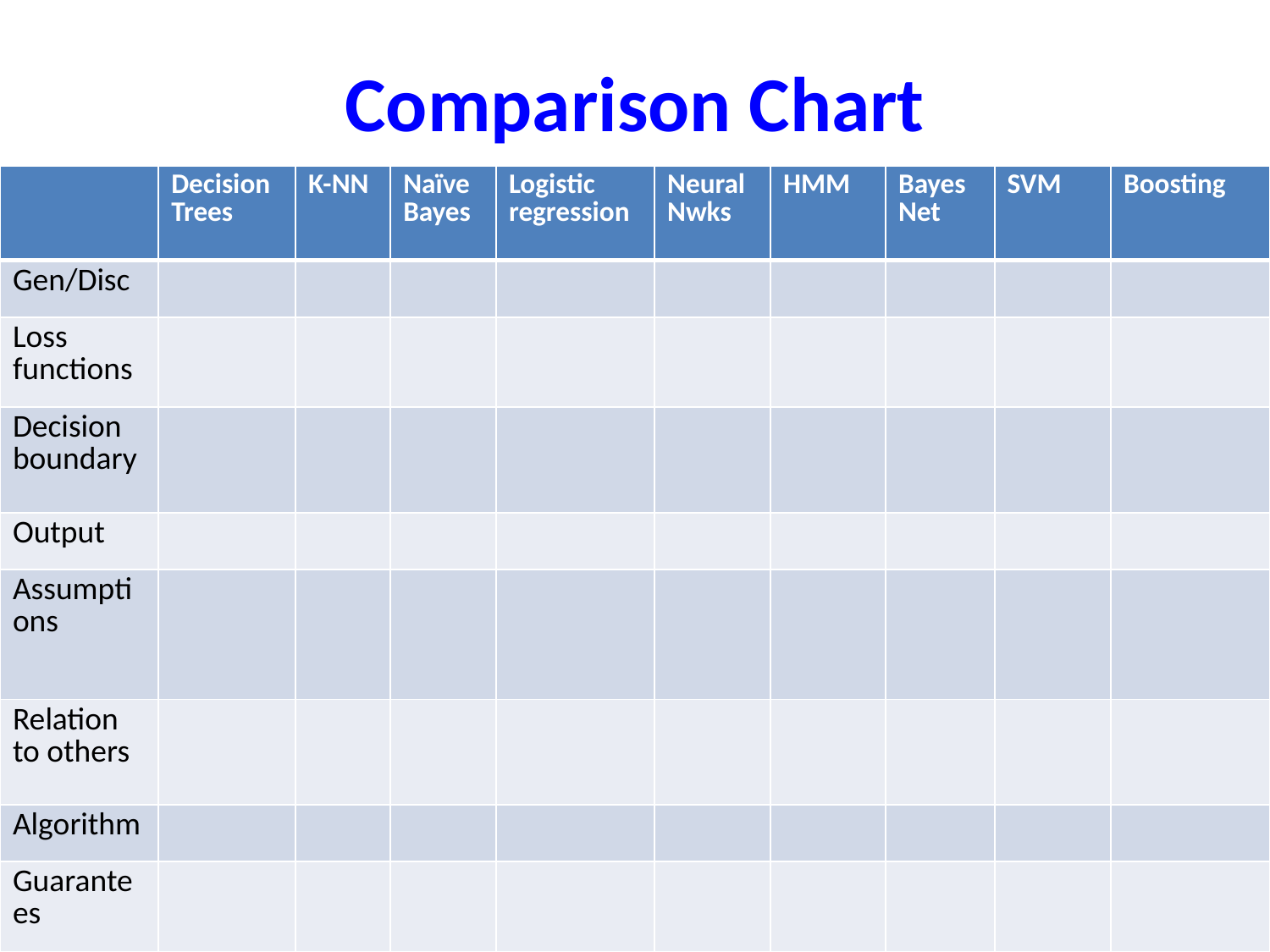

# Comparison Chart
|  | Decision Trees | K-NN | Naïve Bayes | Logistic regression | Neural Nwks | HMM | Bayes Net | SVM | Boosting |
| --- | --- | --- | --- | --- | --- | --- | --- | --- | --- |
| Gen/Disc |  |  |  |  |  |  |  |  |  |
| Loss functions |  |  |  |  |  |  |  |  |  |
| Decision boundary |  |  |  |  |  |  |  |  |  |
| Output |  |  |  |  |  |  |  |  |  |
| Assumptions |  |  |  |  |  |  |  |  |  |
| Relation to others |  |  |  |  |  |  |  |  |  |
| Algorithm |  |  |  |  |  |  |  |  |  |
| Guarantees |  |  |  |  |  |  |  |  |  |